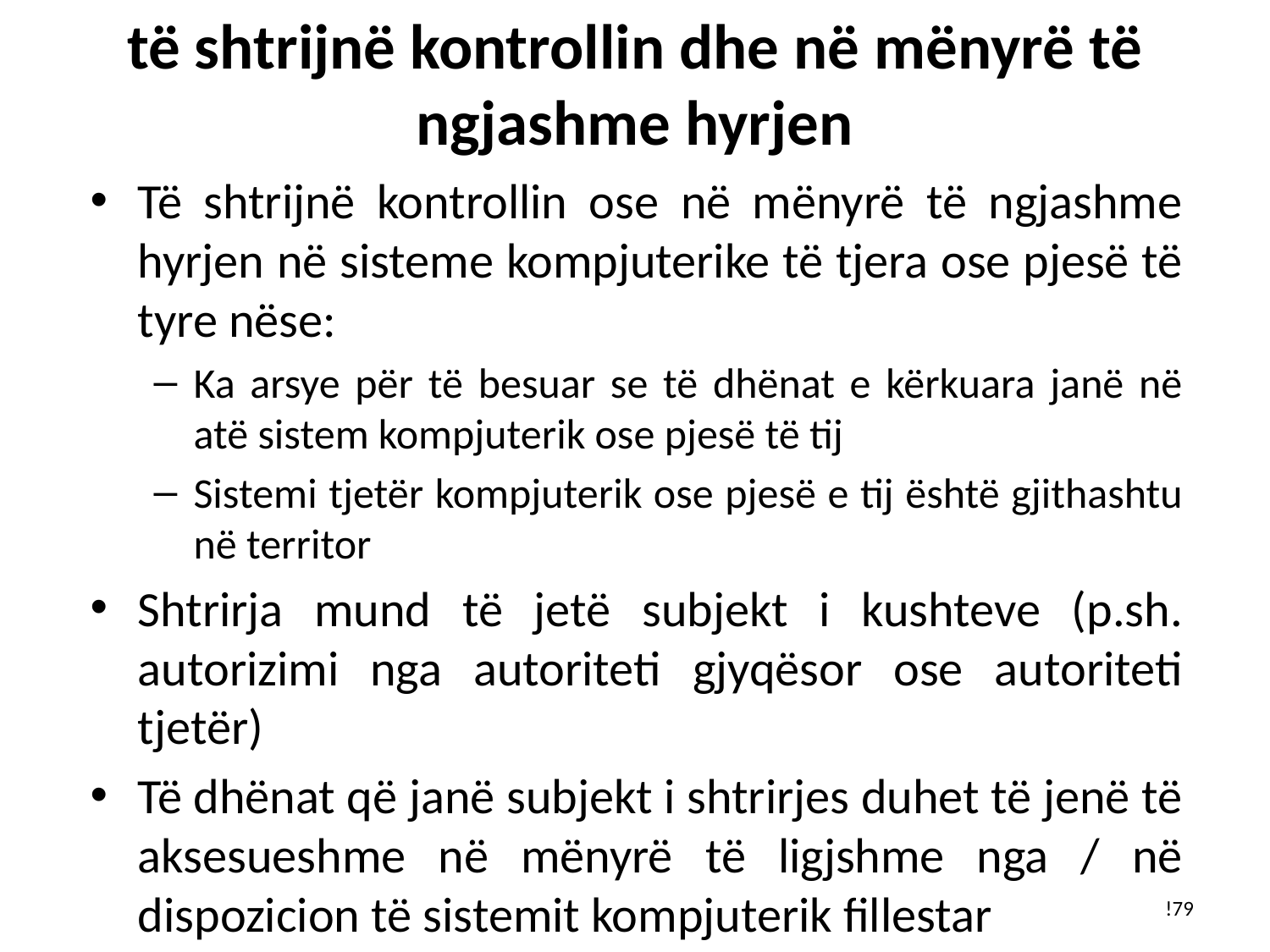

# të shtrijnë kontrollin dhe në mënyrë të ngjashme hyrjen
Të shtrijnë kontrollin ose në mënyrë të ngjashme hyrjen në sisteme kompjuterike të tjera ose pjesë të tyre nëse:
Ka arsye për të besuar se të dhënat e kërkuara janë në atë sistem kompjuterik ose pjesë të tij
Sistemi tjetër kompjuterik ose pjesë e tij është gjithashtu në territor
Shtrirja mund të jetë subjekt i kushteve (p.sh. autorizimi nga autoriteti gjyqësor ose autoriteti tjetër)
Të dhënat që janë subjekt i shtrirjes duhet të jenë të aksesueshme në mënyrë të ligjshme nga / në dispozicion të sistemit kompjuterik fillestar
!79